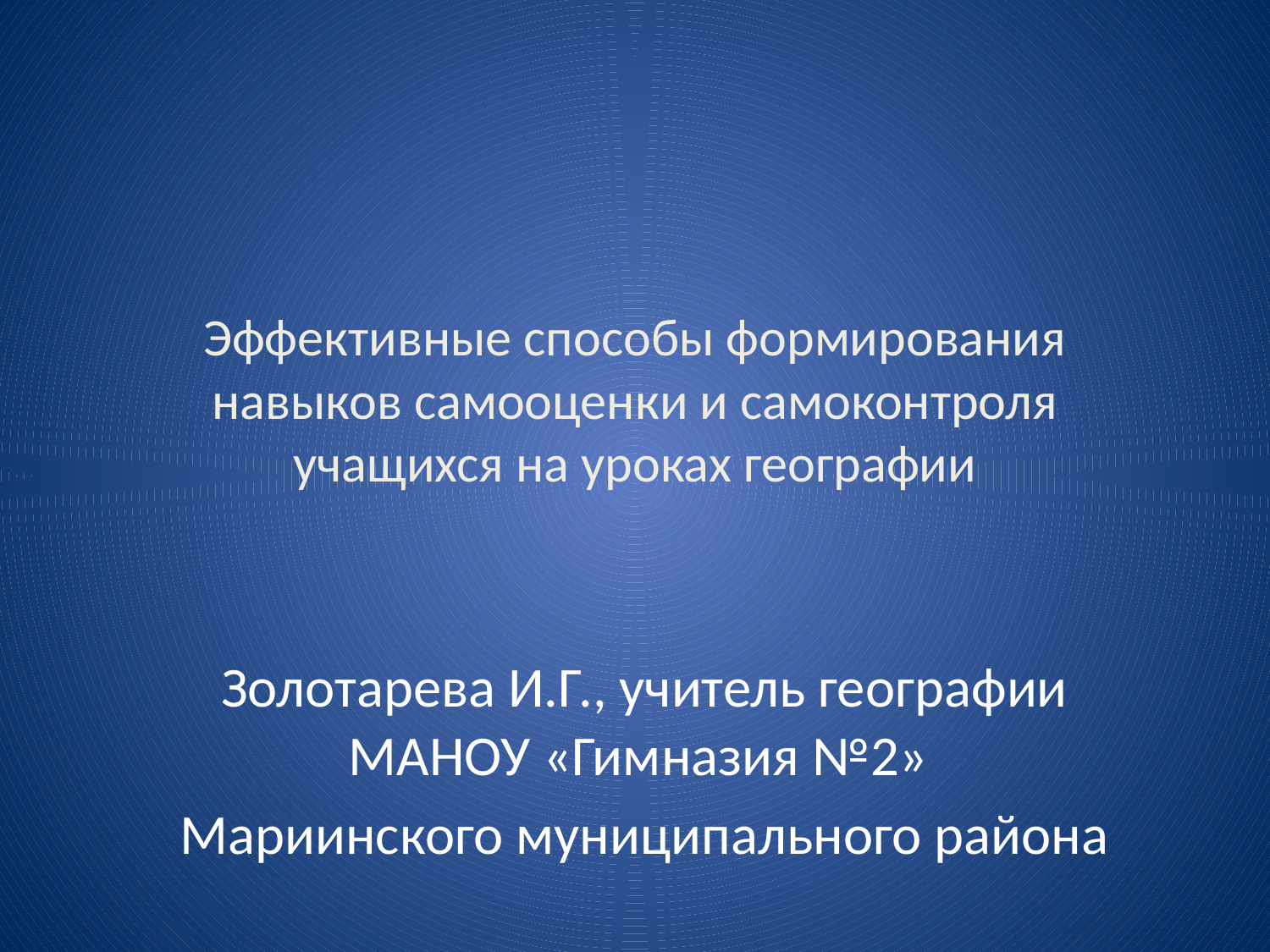

# Эффективные способы формирования навыков самооценки и самоконтроля учащихся на уроках географии
Золотарева И.Г., учитель географии МАНОУ «Гимназия №2»
Мариинского муниципального района